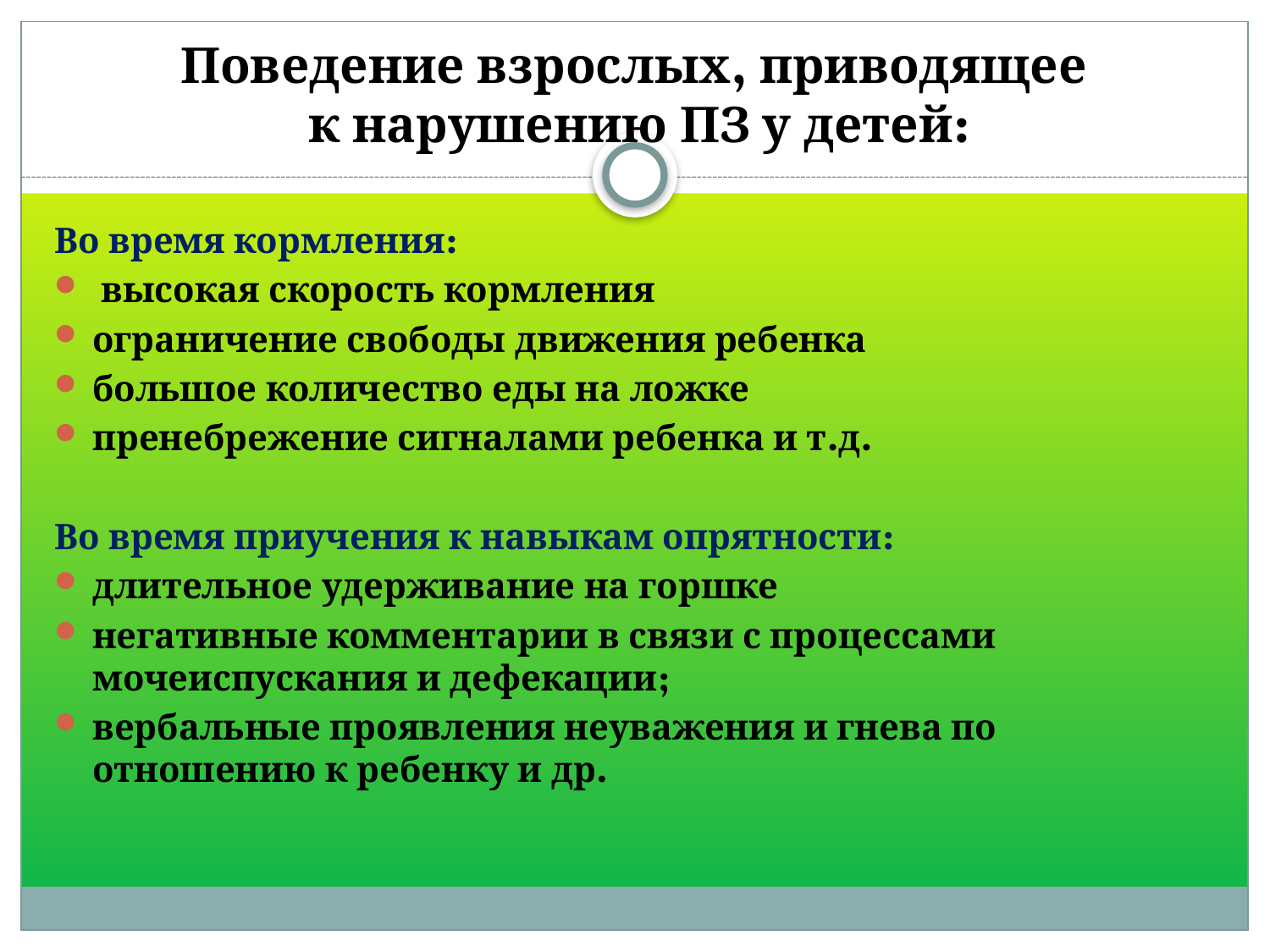

# Поведение взрослых, приводящее к нарушению ПЗ у детей:
Во время кормления:
 высокая скорость кормления
ограничение свободы движения ребенка
большое количество еды на ложке
пренебрежение сигналами ребенка и т.д.

Во время приучения к навыкам опрятности:
длительное удерживание на горшке
негативные комментарии в связи с процессами мочеиспускания и дефекации;
вербальные проявления неуважения и гнева по отношению к ребенку и др.